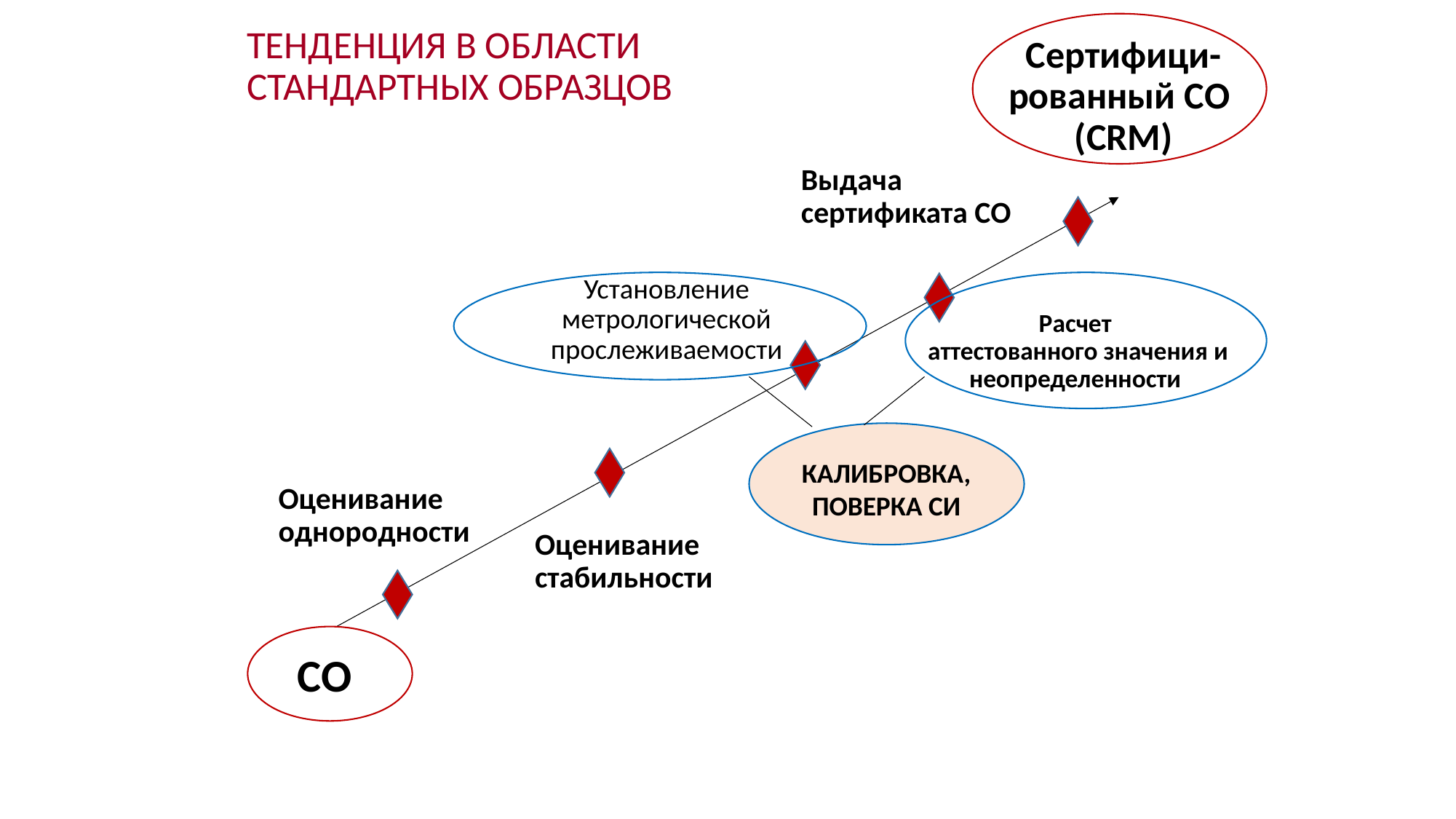

# ТЕНДЕНЦИЯ В ОБЛАСТИ СТАНДАРТНЫХ ОБРАЗЦОВ
Сертифици-рованный СО
(СRM)
Выдача
сертификата СО

Установление метрологической прослеживаемости
Расчет
аттестованного значения и неопределенности

КАЛИБРОВКА,
ПОВЕРКА СИ
Оценивание
однородности
Оценивание
стабильности

СО